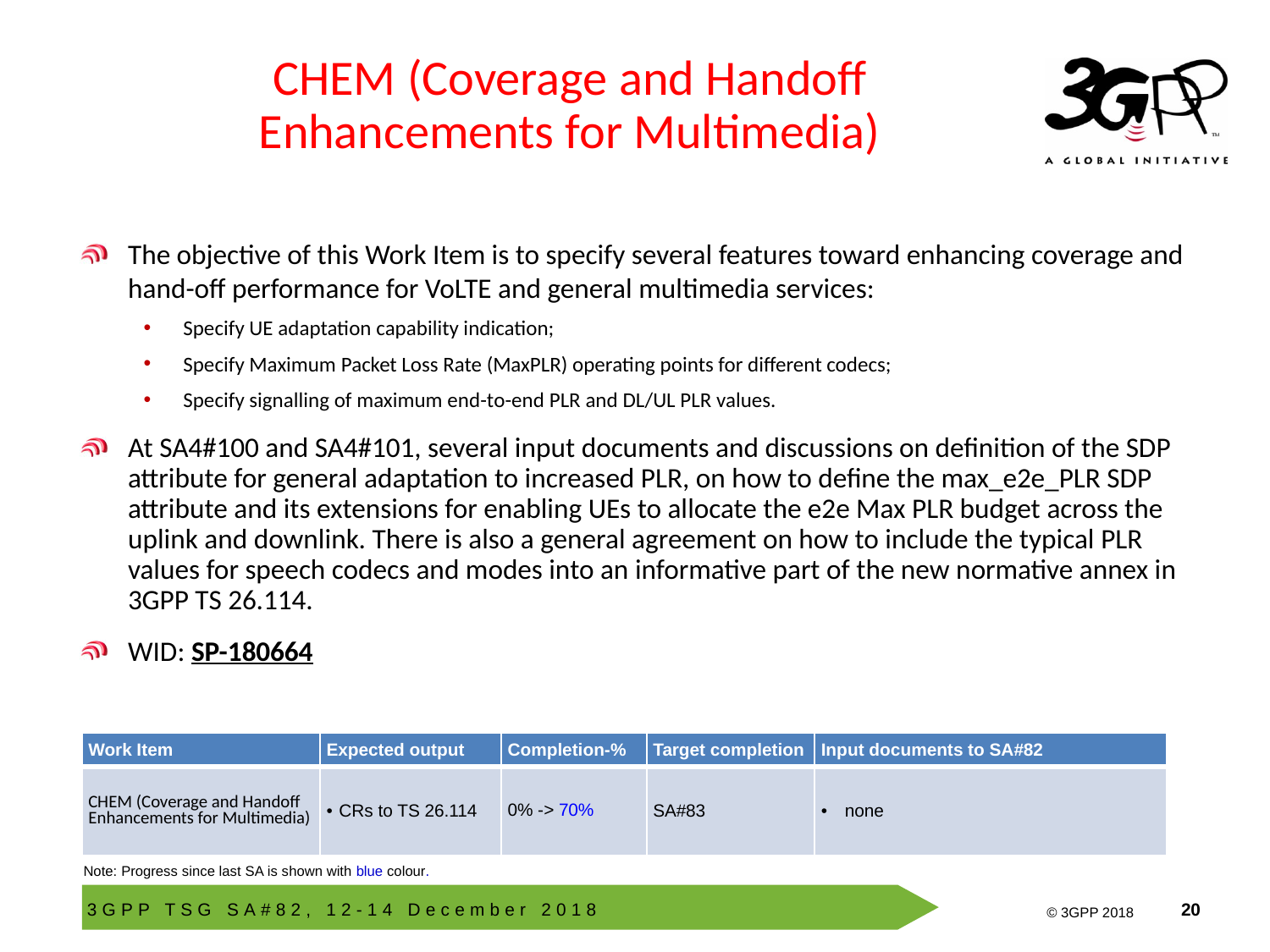

# CHEM (Coverage and Handoff Enhancements for Multimedia)
The objective of this Work Item is to specify several features toward enhancing coverage and hand-off performance for VoLTE and general multimedia services:
Specify UE adaptation capability indication;
Specify Maximum Packet Loss Rate (MaxPLR) operating points for different codecs;
Specify signalling of maximum end-to-end PLR and DL/UL PLR values.
At SA4#100 and SA4#101, several input documents and discussions on definition of the SDP attribute for general adaptation to increased PLR, on how to define the max_e2e_PLR SDP attribute and its extensions for enabling UEs to allocate the e2e Max PLR budget across the uplink and downlink. There is also a general agreement on how to include the typical PLR values for speech codecs and modes into an informative part of the new normative annex in 3GPP TS 26.114.
WID: SP-180664

| Work Item | Expected output | Completion-% | Target completion | Input documents to SA#82 |
| --- | --- | --- | --- | --- |
| CHEM (Coverage and Handoff Enhancements for Multimedia) | CRs to TS 26.114 | 0% -> 70% | SA#83 | none |
Note: Progress since last SA is shown with blue colour.